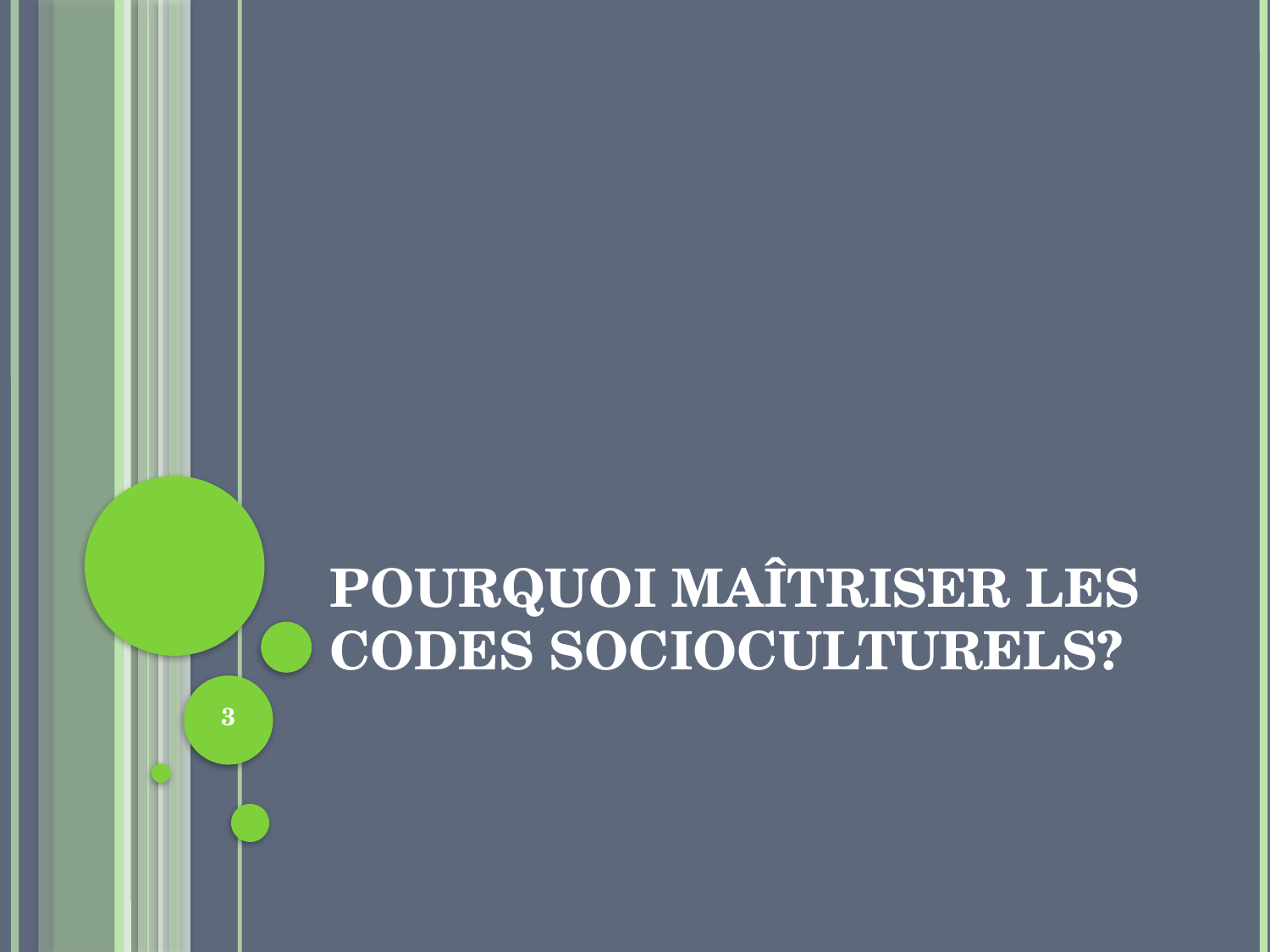

# Pourquoi maîtriser les codes socioculturels?
3